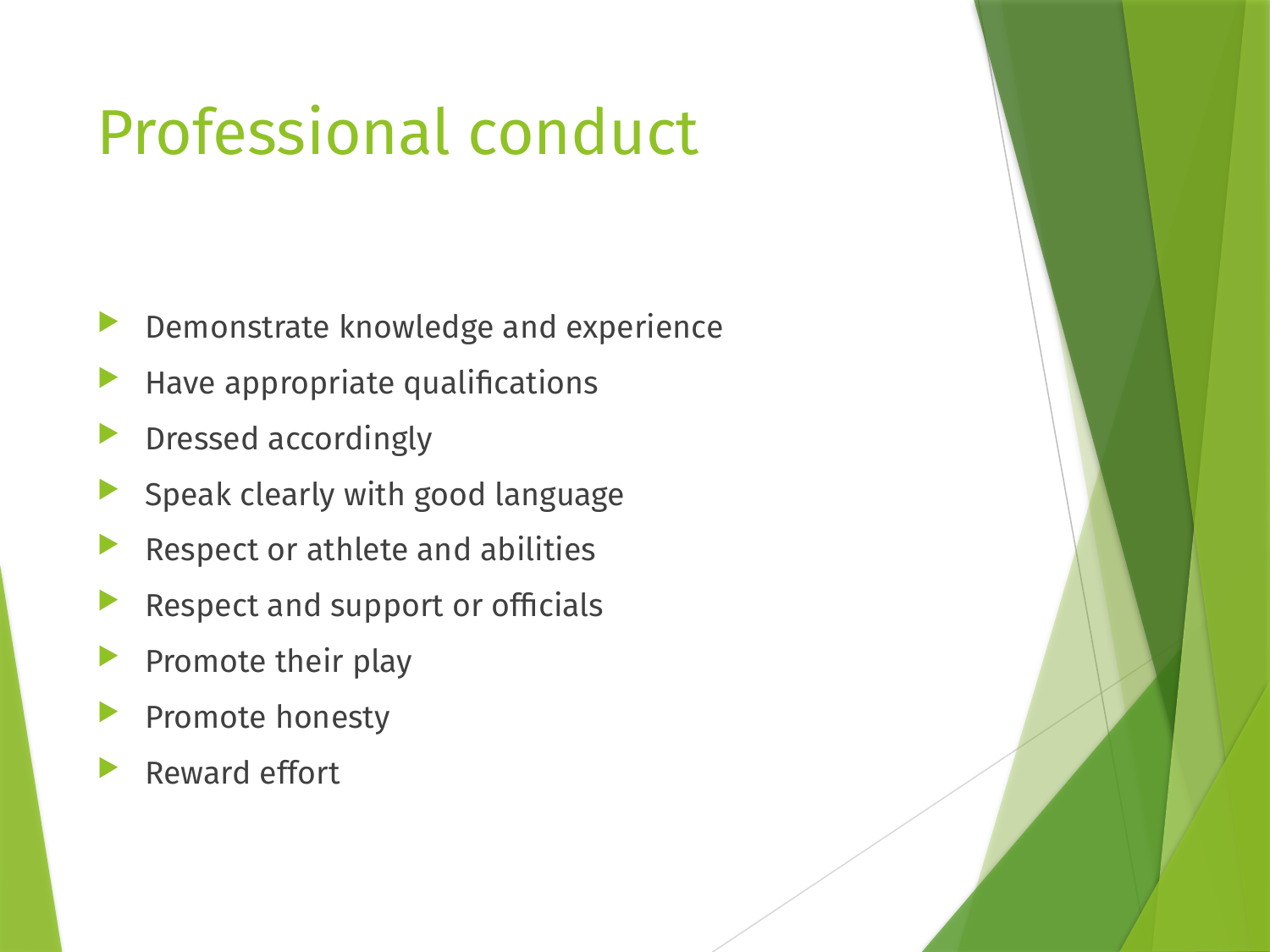

# Professional conduct
Demonstrate knowledge and experience
Have appropriate qualifications
Dressed accordingly
Speak clearly with good language
Respect or athlete and abilities
Respect and support or officials
Promote their play
Promote honesty
Reward effort